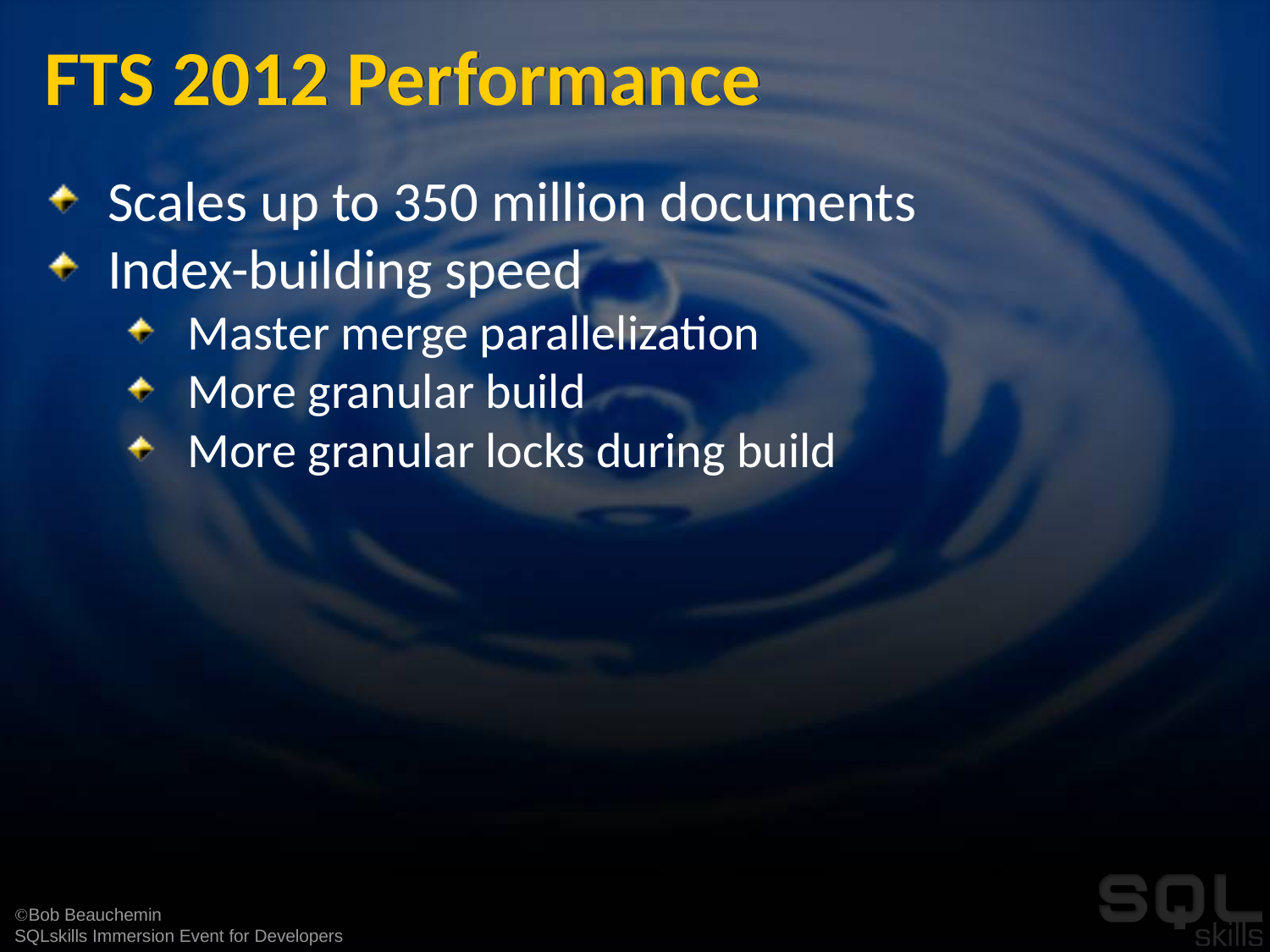

# FTS 2012 Performance
Scales up to 350 million documents
Index-building speed
Master merge parallelization
More granular build
More granular locks during build